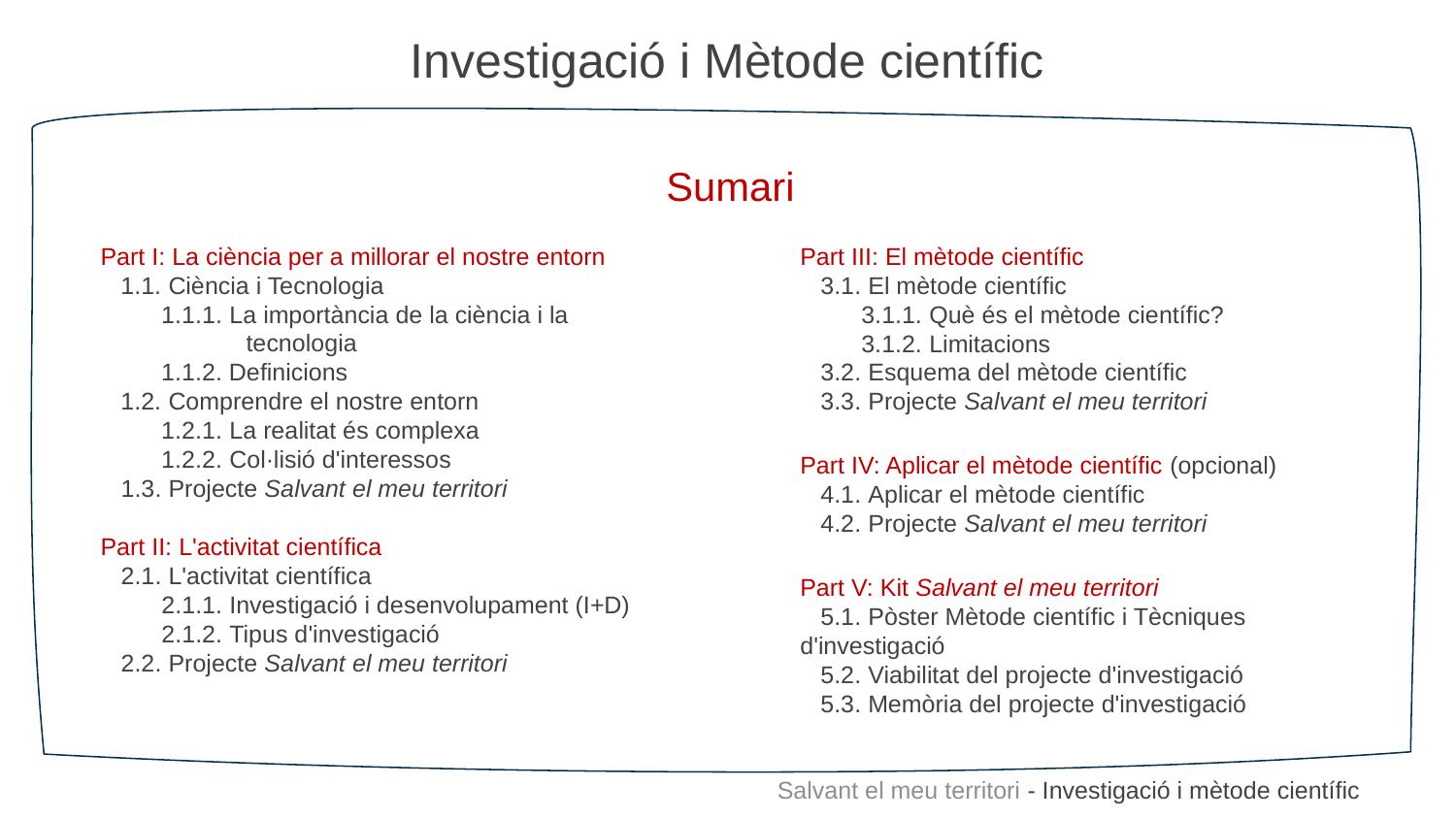

# Investigació i Mètode científic

Sumari
Part I: La ciència per a millorar el nostre entorn
   1.1. Ciència i Tecnologia
         1.1.1. La importància de la ciència i la
 	tecnologia
         1.1.2. Definicions
   1.2. Comprendre el nostre entorn
         1.2.1. La realitat és complexa
         1.2.2. Col·lisió d'interessos
   1.3. Projecte Salvant el meu territori

Part II: L'activitat científica
   2.1. L'activitat científica
         2.1.1. Investigació i desenvolupament (I+D)
         2.1.2. Tipus d'investigació
   2.2. Projecte Salvant el meu territori
Part III: El mètode científic
   3.1. El mètode científic
         3.1.1. Què és el mètode científic?
         3.1.2. Limitacions
   3.2. Esquema del mètode científic
   3.3. Projecte Salvant el meu territori
Part IV: Aplicar el mètode científic (opcional)
   4.1. Aplicar el mètode científic
   4.2. Projecte Salvant el meu territori

Part V: Kit Salvant el meu territori
   5.1. Pòster Mètode científic i Tècniques
d'investigació
   5.2. Viabilitat del projecte d'investigació
   5.3. Memòria del projecte d'investigació

Salvant el meu territori - Investigació i mètode científic